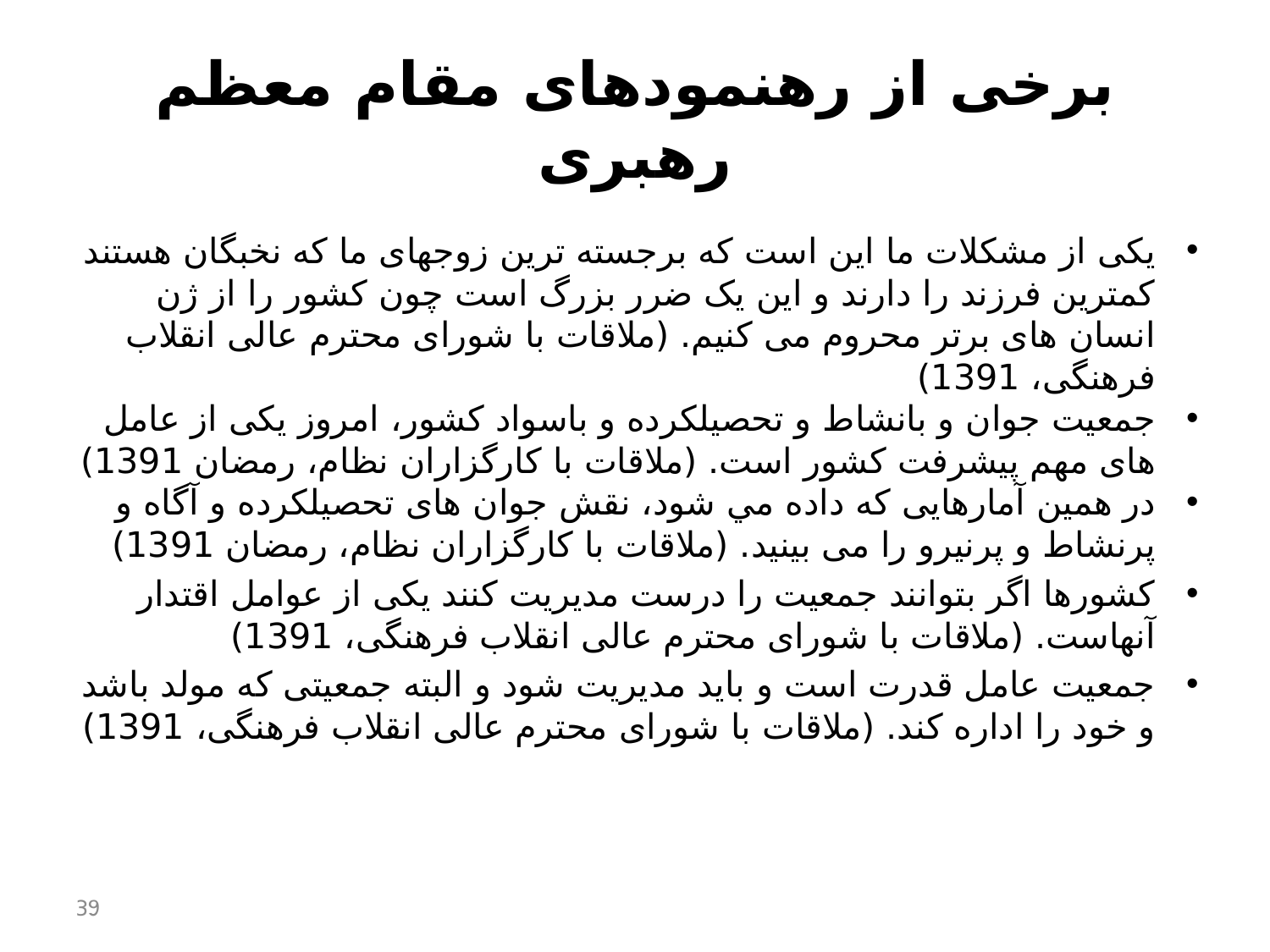

# برخی از رهنمودهای مقام معظم رهبری
یکی از مشکلات ما این است که برجسته ترین زوجهای ما که نخبگان هستند کمترین فرزند را دارند و این یک ضرر بزرگ است چون کشور را از ژن انسان های برتر محروم می کنیم. (ملاقات با شورای محترم عالی انقلاب فرهنگی، 1391)
جمعيت جوان و بانشاط و تحصيلكرده و باسواد کشور، امروز يكى از عامل هاى مهم پيشرفت کشور است. (ملاقات با کارگزاران نظام، رمضان 1391)
در همين آمارهایى که داده مي شود، نقش جوان هاى تحصيلكرده و آگاه و پرنشاط و پرنيرو را مى بينيد. (ملاقات با کارگزاران نظام، رمضان 1391)
کشورها اگر بتوانند جمعیت را درست مدیریت کنند یکی از عوامل اقتدار آنهاست. (ملاقات با شورای محترم عالی انقلاب فرهنگی، 1391)
جمعیت عامل قدرت است و باید مدیریت شود و البته جمعیتی که مولد باشد و خود را اداره کند. (ملاقات با شورای محترم عالی انقلاب فرهنگی، 1391)
39